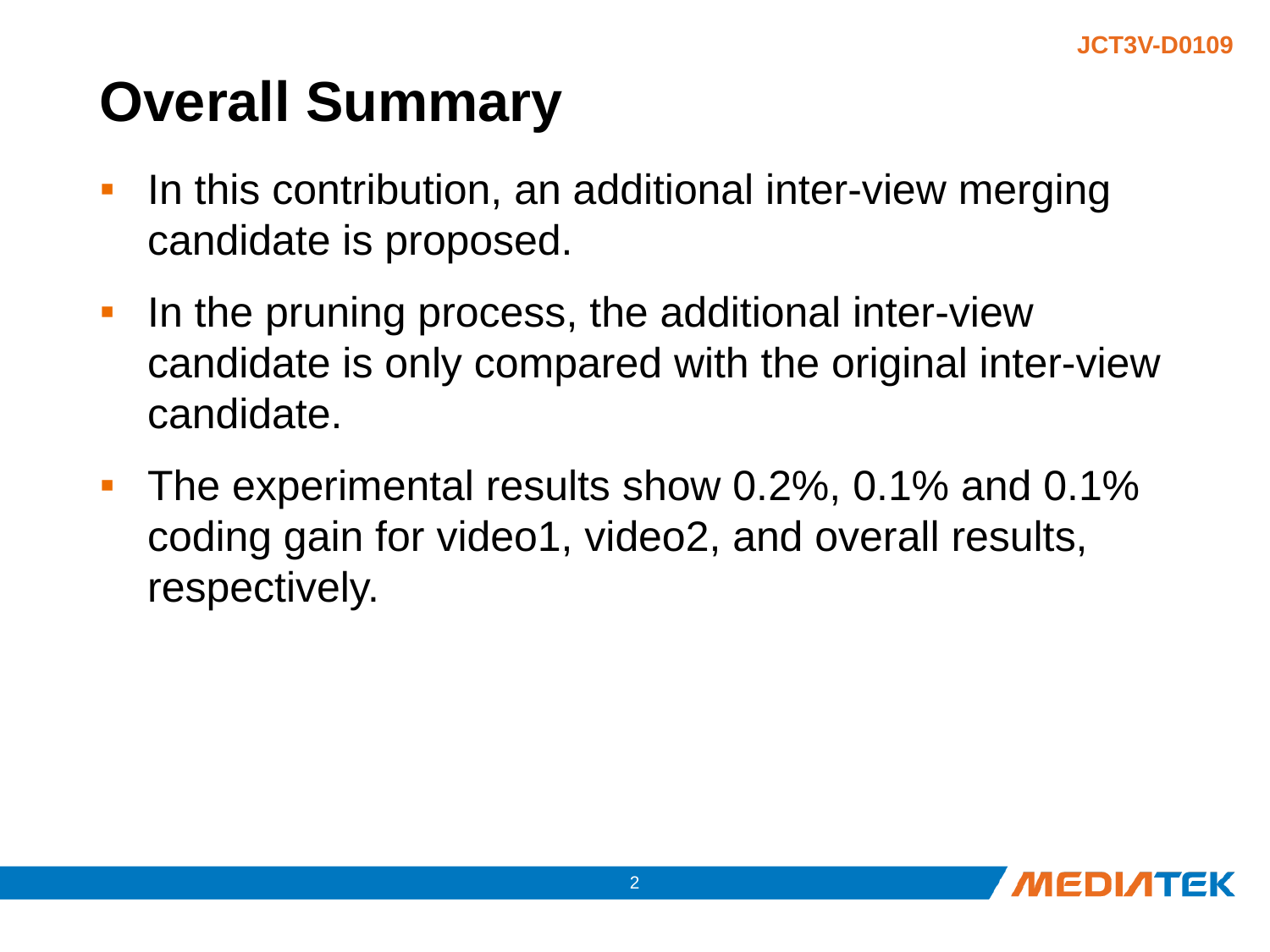

# Overall Summary
In this contribution, an additional inter-view merging candidate is proposed.
In the pruning process, the additional inter-view candidate is only compared with the original inter-view candidate.
The experimental results show 0.2%, 0.1% and 0.1% coding gain for video1, video2, and overall results, respectively.
2